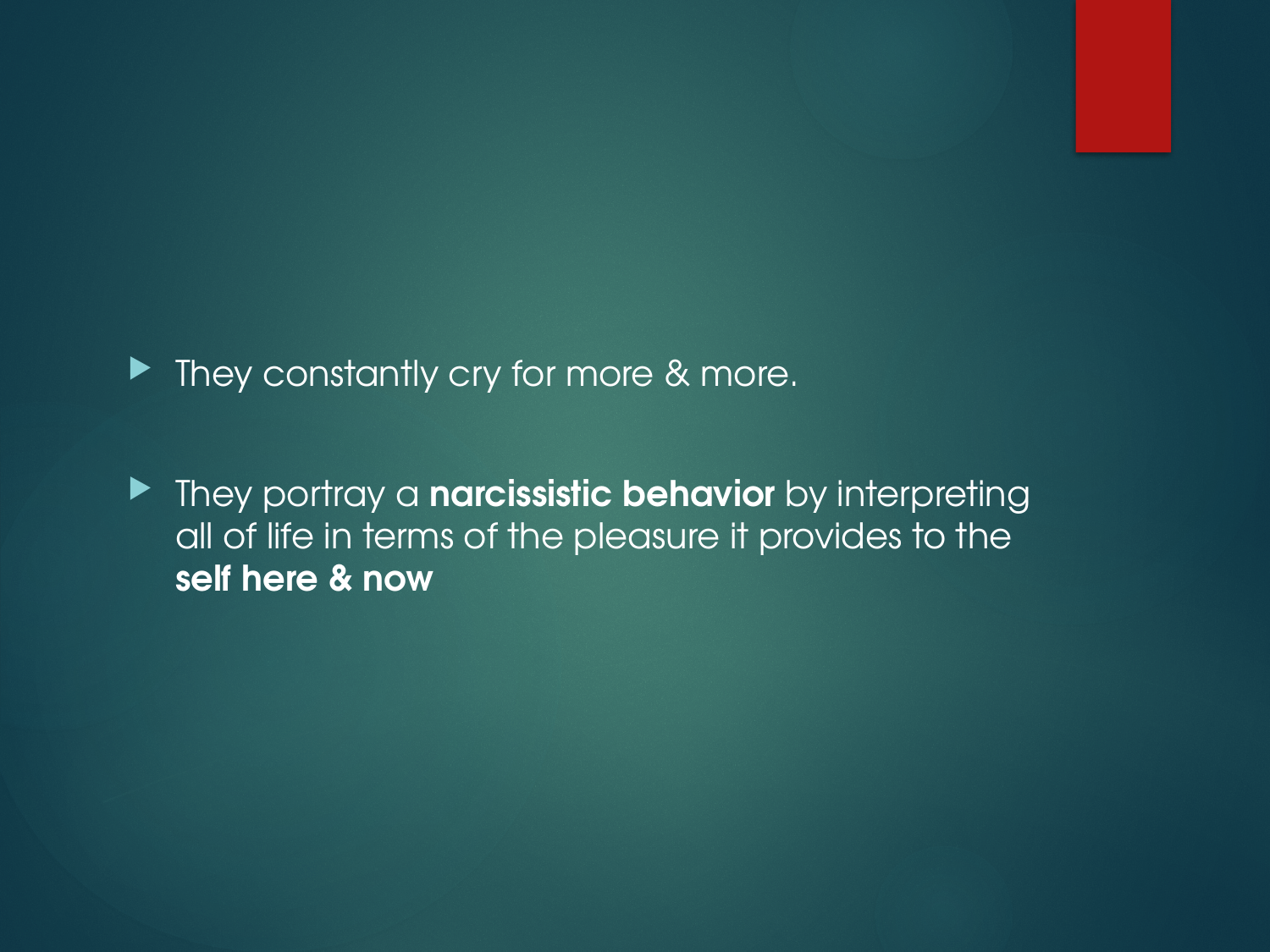

#

They constantly cry for more & more.

They portray a narcissistic behavior by interpreting all of life in terms of the pleasure it provides to the self here & now